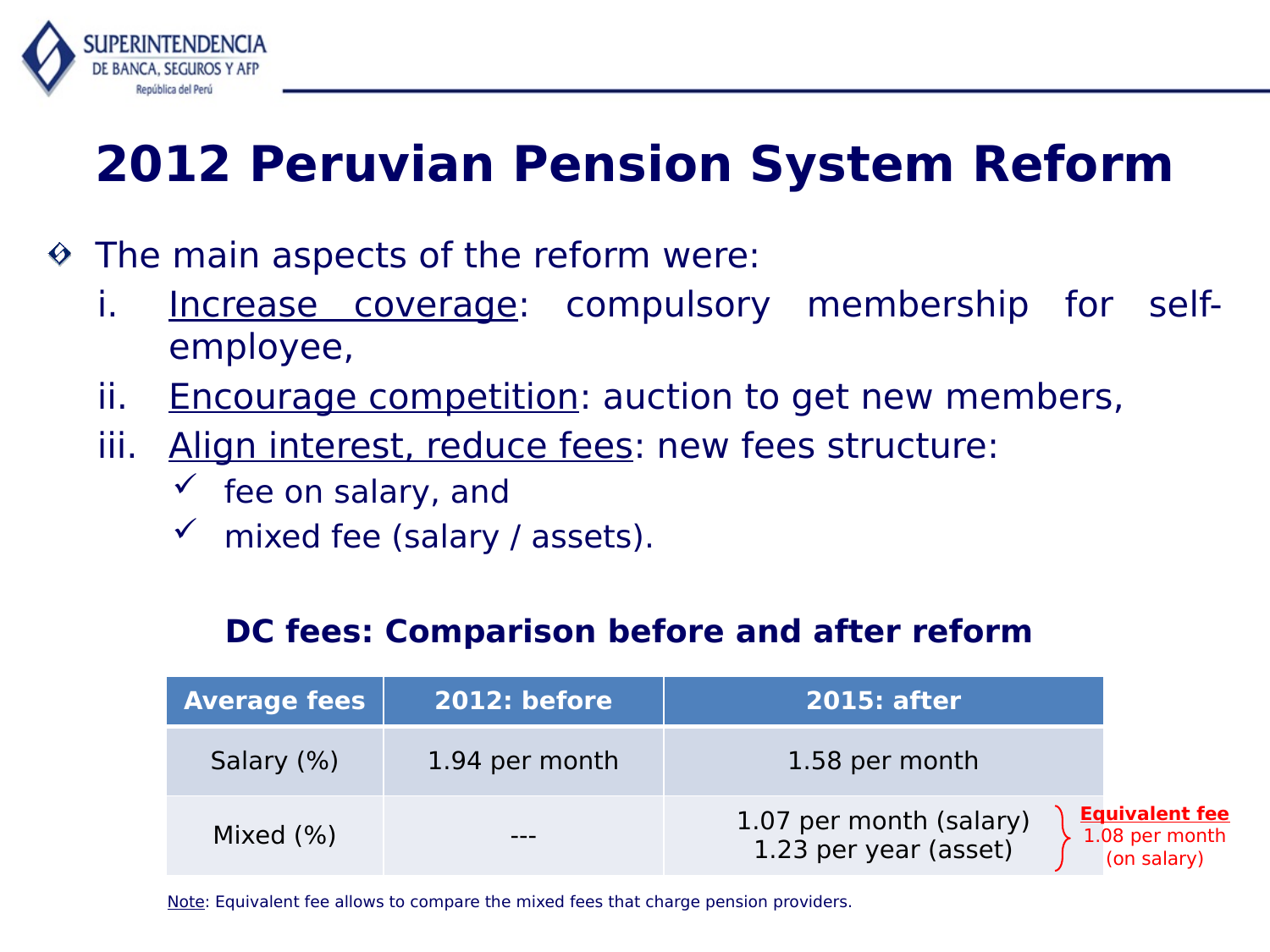

2012 Peruvian Pension System Reform
The main aspects of the reform were:
Increase coverage: compulsory membership for self-employee,
Encourage competition: auction to get new members,
Align interest, reduce fees: new fees structure:
fee on salary, and
mixed fee (salary / assets).
DC fees: Comparison before and after reform
| Average fees | 2012: before | 2015: after |
| --- | --- | --- |
| Salary (%) | 1.94 per month | 1.58 per month |
| Mixed (%) | --- | 1.07 per month (salary) 1.23 per year (asset) |
Equivalent fee
1.08 per month (on salary)

Note: Equivalent fee allows to compare the mixed fees that charge pension providers.